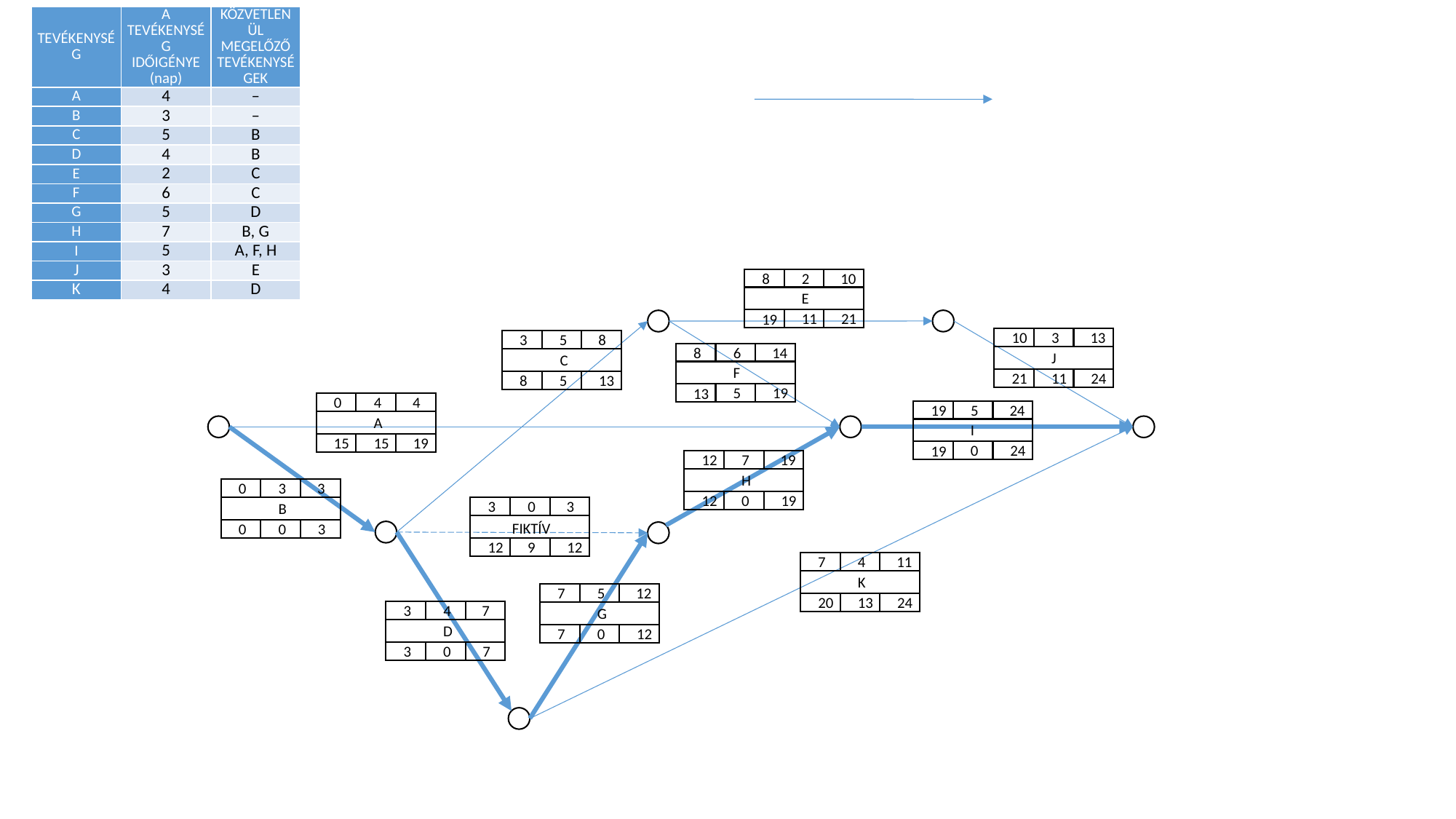

| TEVÉKENYSÉG | A TEVÉKENYSÉG IDŐIGÉNYE (nap) | KÖZVETLENÜL MEGELŐZŐ TEVÉKENYSÉGEK |
| --- | --- | --- |
| A | 4 | – |
| B | 3 | – |
| C | 5 | B |
| D | 4 | B |
| E | 2 | C |
| F | 6 | C |
| G | 5 | D |
| H | 7 | B, G |
| I | 5 | A, F, H |
| J | 3 | E |
| K | 4 | D |
8
2
10

E
11
21
19

10
3
13

J
11
24
21
3
5
8

C
5
13
8
8
6
14

F
5
19
13
0
4
4

A
15
19
15
19
5
24

I
0
24
19

12
7
19

H
0
19
12
0
3
3

B
0
3
0
3
0
3

FIKTÍV
9
12
12

7
4
11

K
13
24
20
7
5
12

G
0
12
7
3
4
7

D
0
7
3